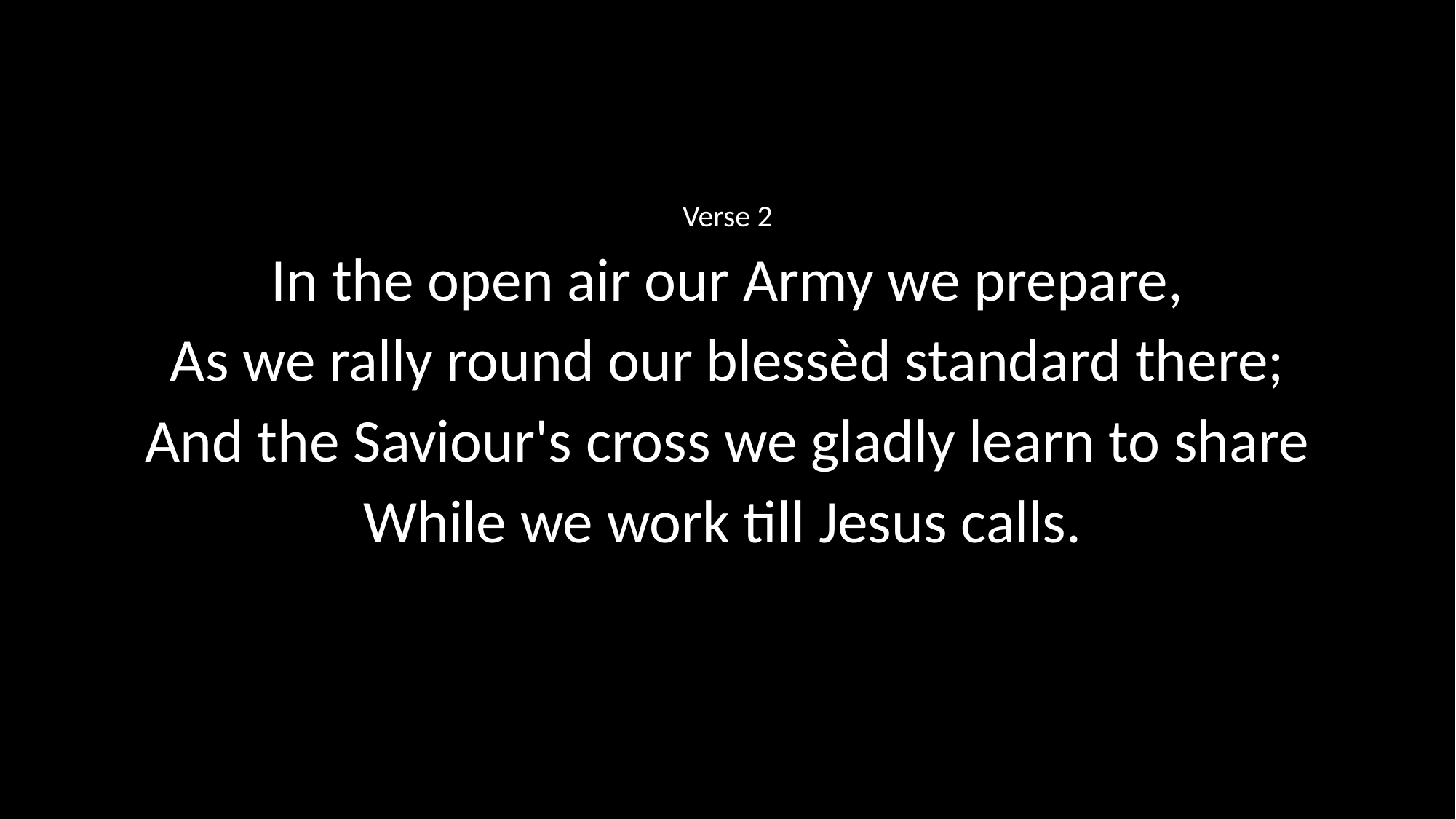

Verse 2
In the open air our Army we prepare,
As we rally round our blessèd standard there;
And the Saviour's cross we gladly learn to share
While we work till Jesus calls.